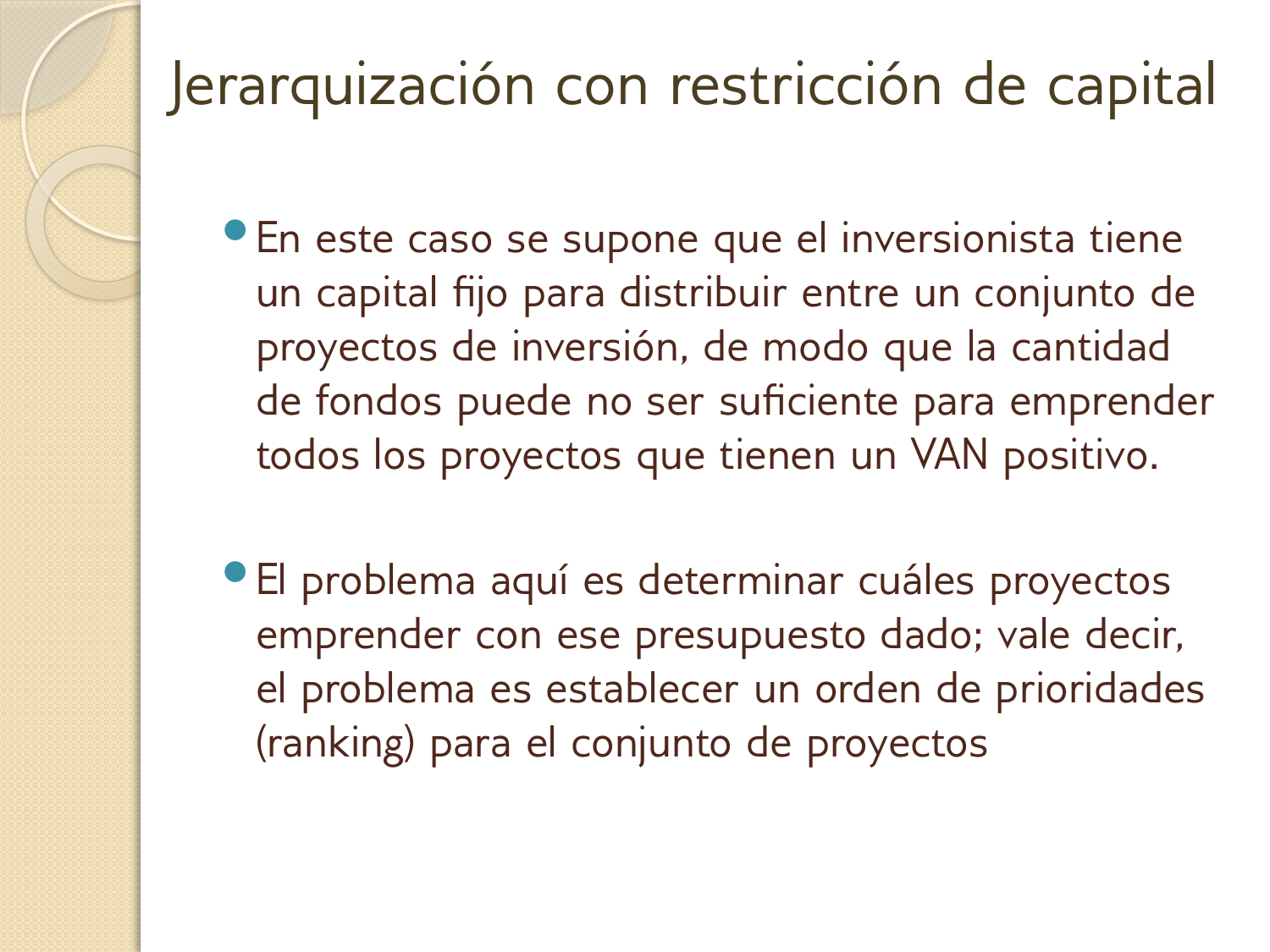

# Jerarquización con restricción de capital
En este caso se supone que el inversionista tiene un capital fijo para distribuir entre un conjunto de proyectos de inversión, de modo que la cantidad de fondos puede no ser suficiente para emprender todos los proyectos que tienen un VAN positivo.

El problema aquí es determinar cuáles proyectos emprender con ese presupuesto dado; vale decir, el problema es establecer un orden de prioridades (ranking) para el conjunto de proyectos